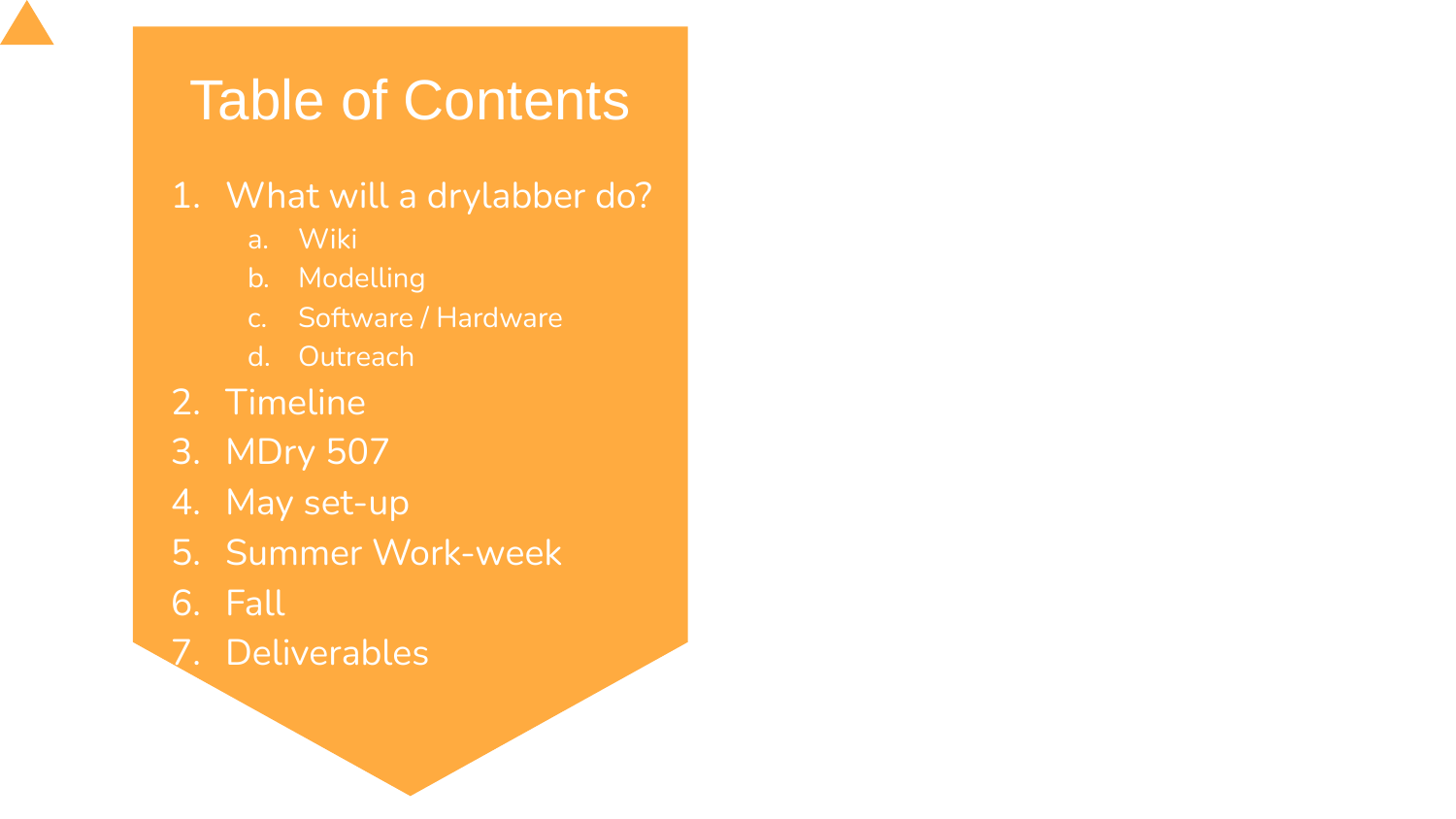

# Table of Contents
What will a drylabber do?
Wiki
Modelling
Software / Hardware
Outreach
Timeline
MDry 507
May set-up
Summer Work-week
Fall
Deliverables